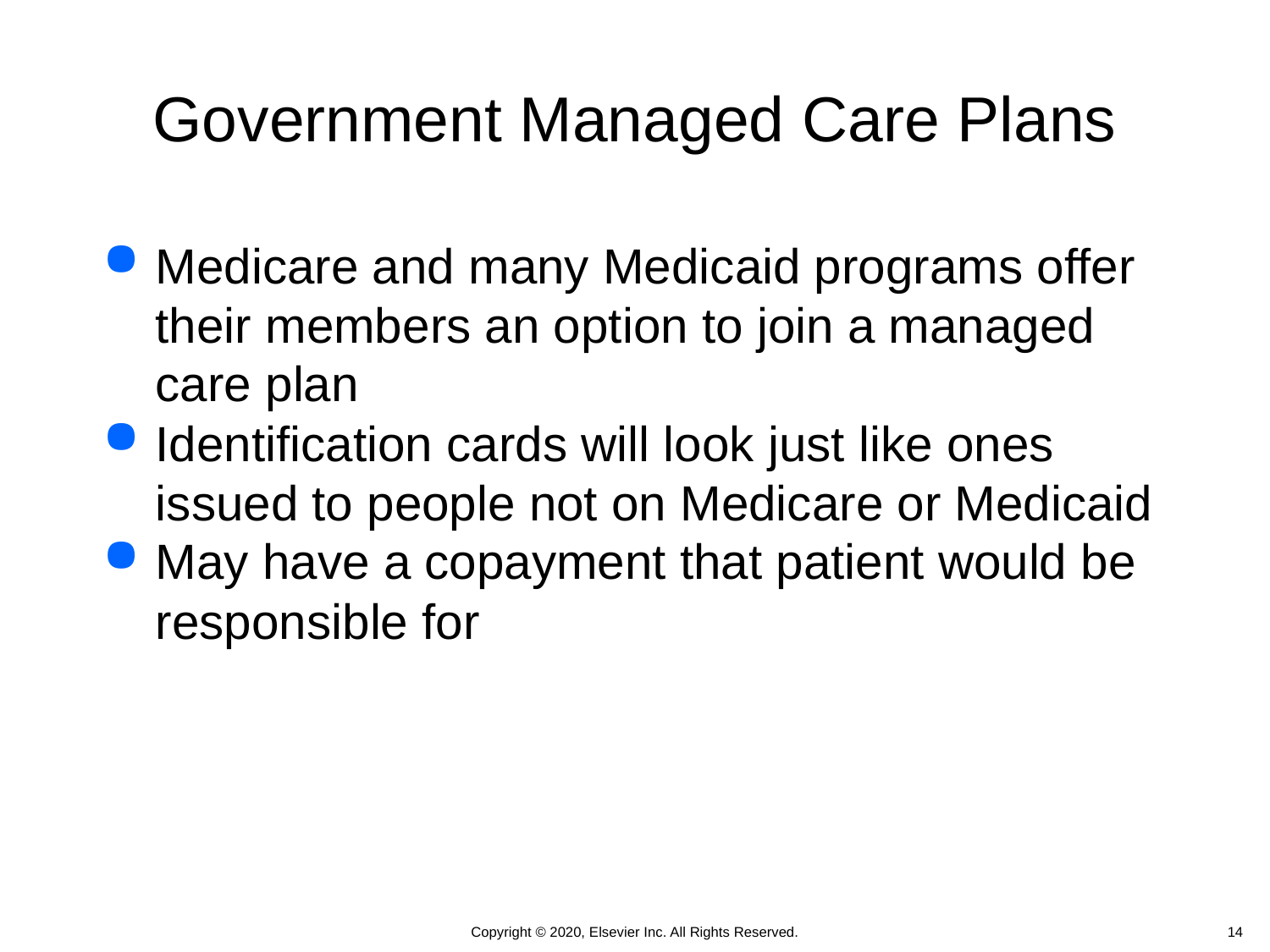

# Government Managed Care Plans
Medicare and many Medicaid programs offer their members an option to join a managed care plan
Identification cards will look just like ones issued to people not on Medicare or Medicaid
May have a copayment that patient would be responsible for
 14